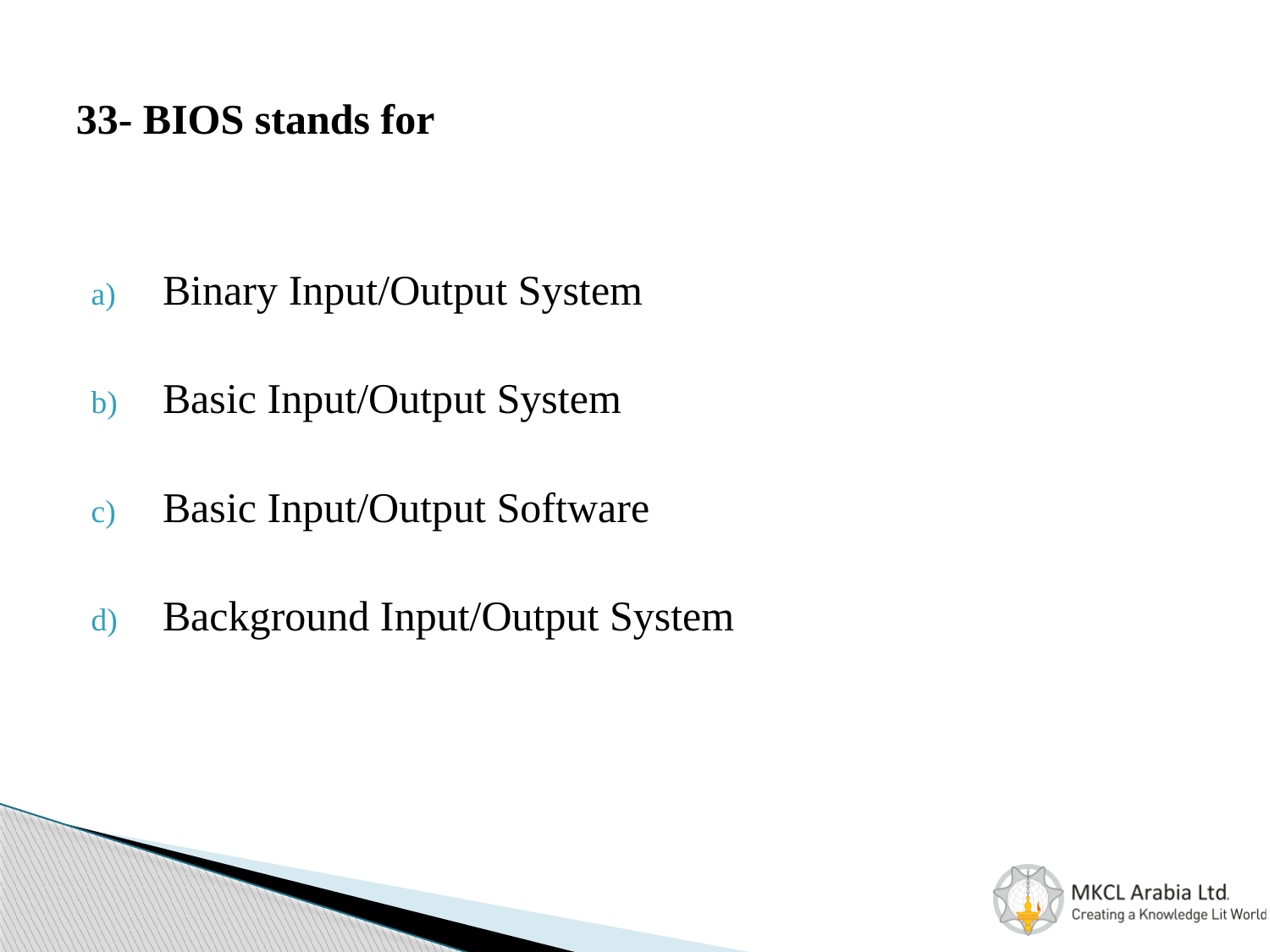

# 33- BIOS stands for
Binary Input/Output System
Basic Input/Output System
Basic Input/Output Software
Background Input/Output System